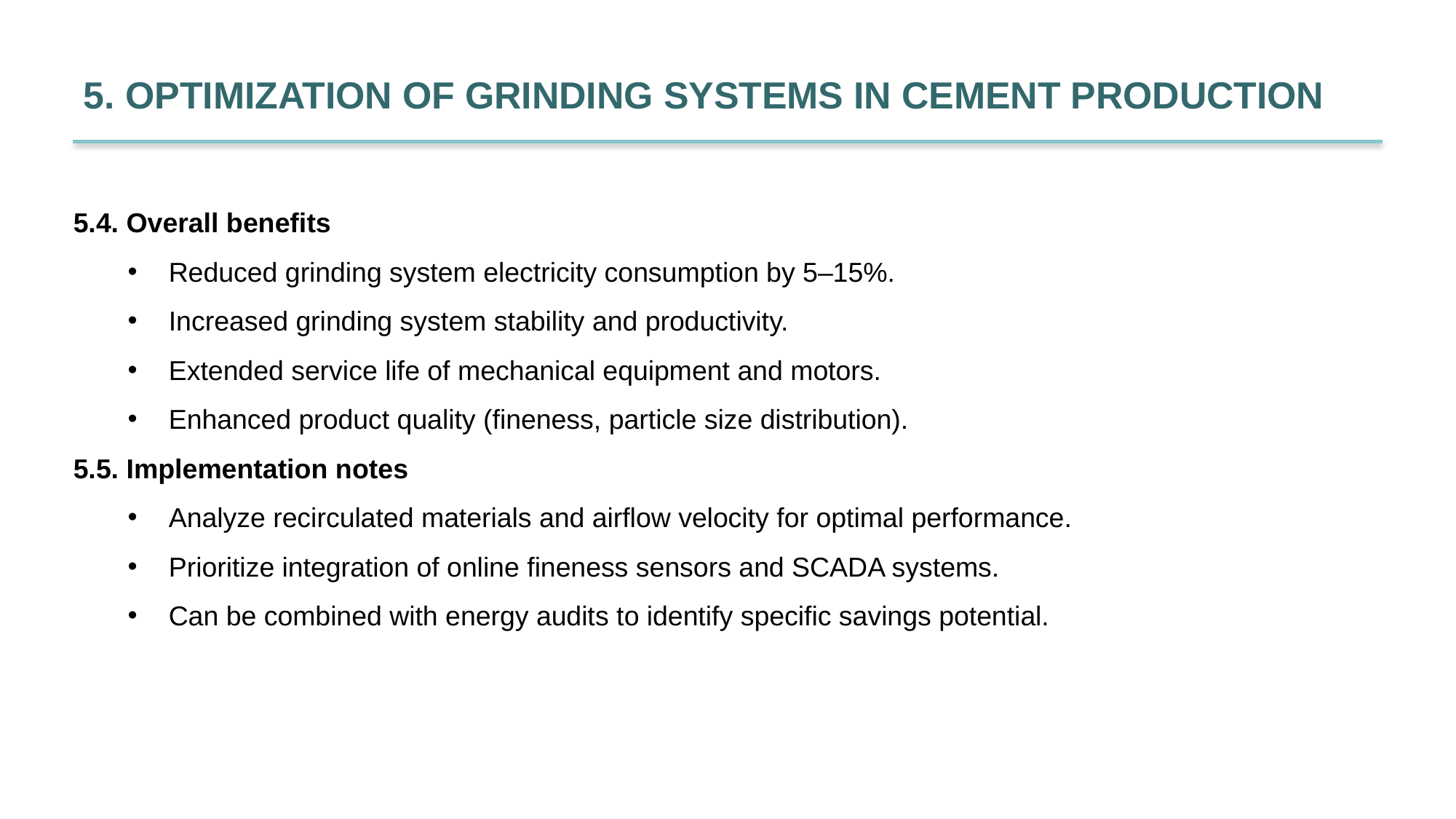

5. OPTIMIZATION OF GRINDING SYSTEMS IN CEMENT PRODUCTION
5.4. Overall benefits
Reduced grinding system electricity consumption by 5–15%.
Increased grinding system stability and productivity.
Extended service life of mechanical equipment and motors.
Enhanced product quality (fineness, particle size distribution).
5.5. Implementation notes
Analyze recirculated materials and airflow velocity for optimal performance.
Prioritize integration of online fineness sensors and SCADA systems.
Can be combined with energy audits to identify specific savings potential.